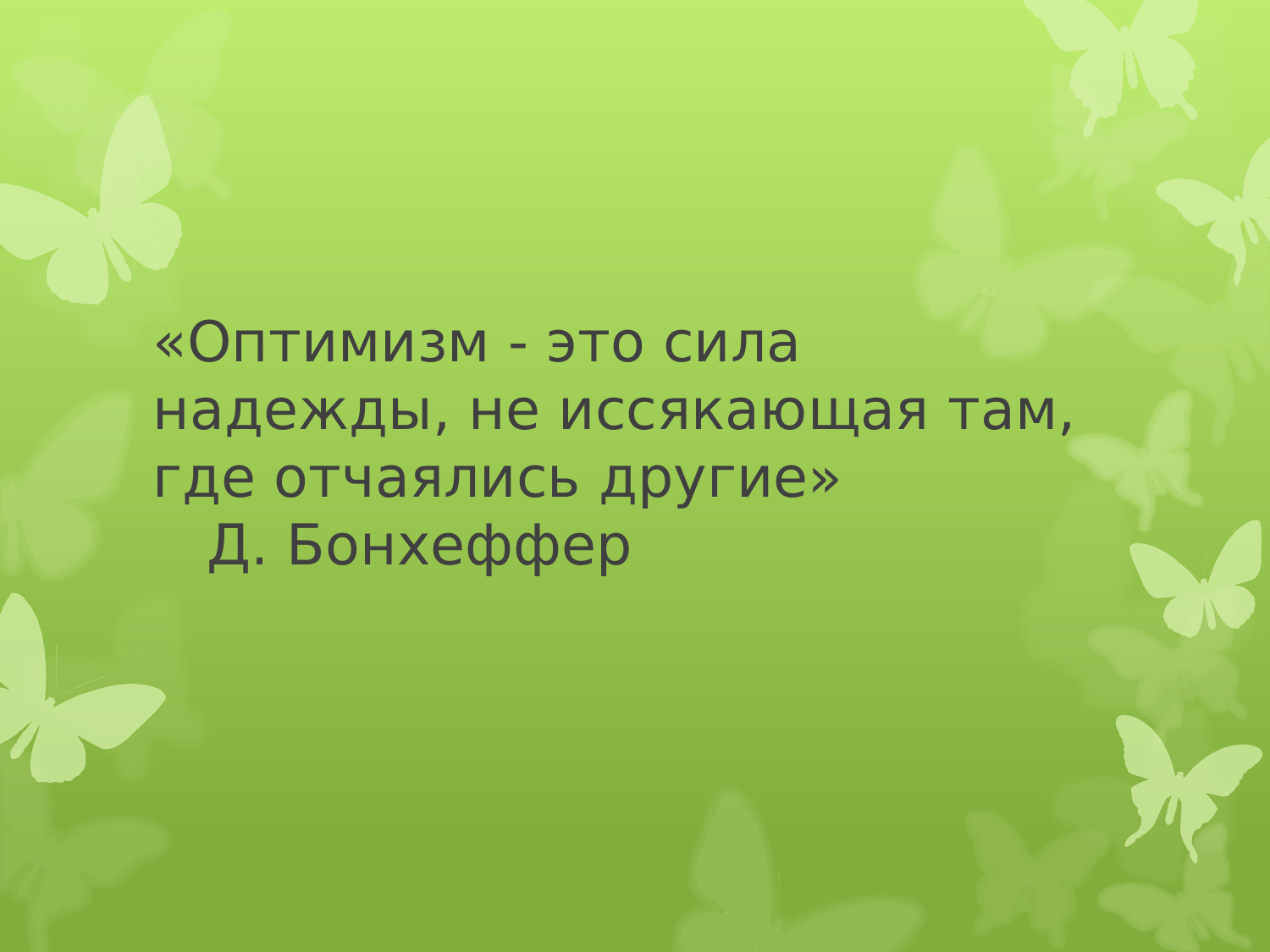

# «Оптимизм - это сила надежды, не иссякающая там, где отчаялись другие»                   Д. Бонхеффер